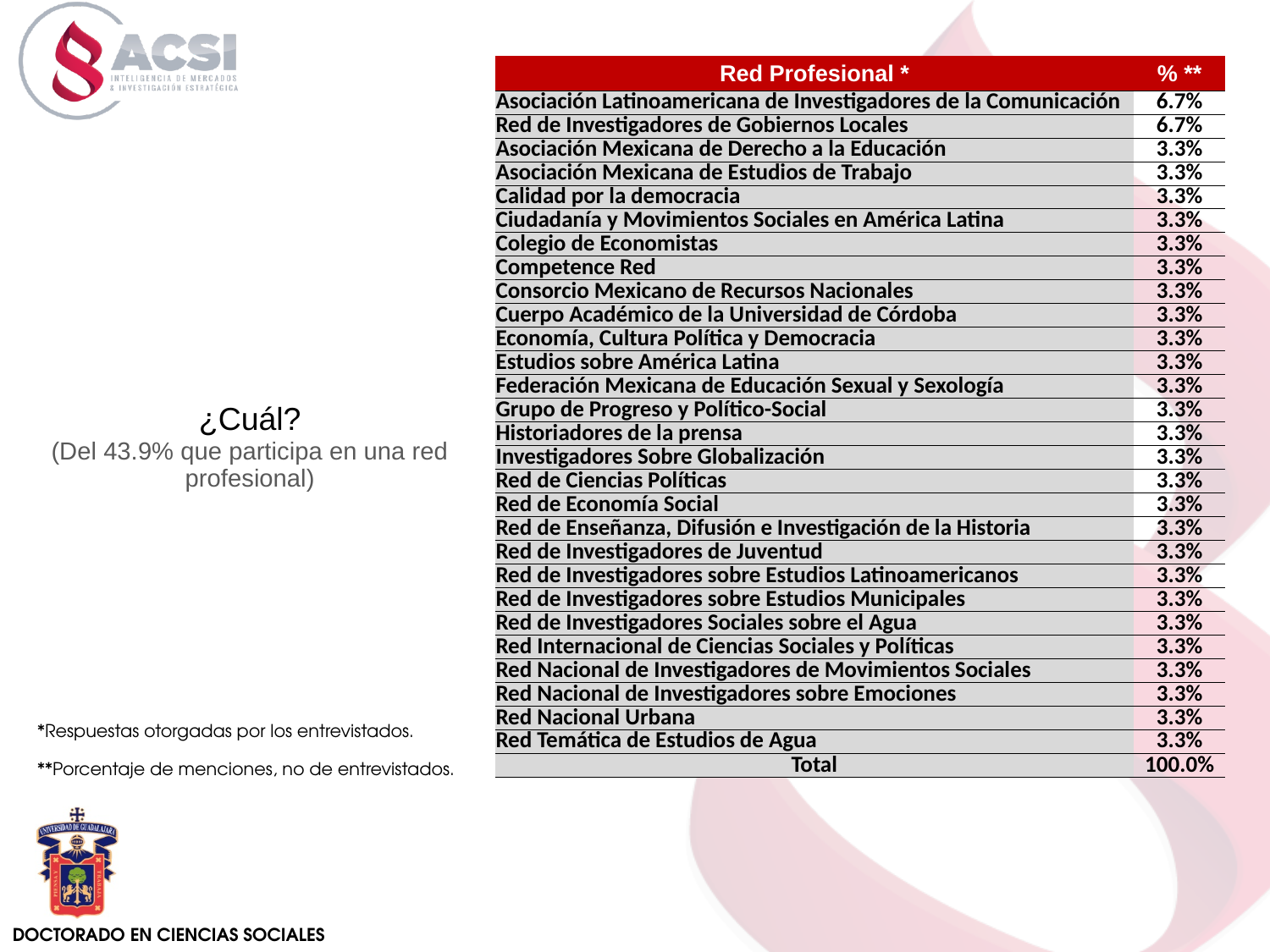

| Red Profesional \* | % \*\* |
| --- | --- |
| Asociación Latinoamericana de Investigadores de la Comunicación | 6.7% |
| Red de Investigadores de Gobiernos Locales | 6.7% |
| Asociación Mexicana de Derecho a la Educación | 3.3% |
| Asociación Mexicana de Estudios de Trabajo | 3.3% |
| Calidad por la democracia | 3.3% |
| Ciudadanía y Movimientos Sociales en América Latina | 3.3% |
| Colegio de Economistas | 3.3% |
| Competence Red | 3.3% |
| Consorcio Mexicano de Recursos Nacionales | 3.3% |
| Cuerpo Académico de la Universidad de Córdoba | 3.3% |
| Economía, Cultura Política y Democracia | 3.3% |
| Estudios sobre América Latina | 3.3% |
| Federación Mexicana de Educación Sexual y Sexología | 3.3% |
| Grupo de Progreso y Político-Social | 3.3% |
| Historiadores de la prensa | 3.3% |
| Investigadores Sobre Globalización | 3.3% |
| Red de Ciencias Políticas | 3.3% |
| Red de Economía Social | 3.3% |
| Red de Enseñanza, Difusión e Investigación de la Historia | 3.3% |
| Red de Investigadores de Juventud | 3.3% |
| Red de Investigadores sobre Estudios Latinoamericanos | 3.3% |
| Red de Investigadores sobre Estudios Municipales | 3.3% |
| Red de Investigadores Sociales sobre el Agua | 3.3% |
| Red Internacional de Ciencias Sociales y Políticas | 3.3% |
| Red Nacional de Investigadores de Movimientos Sociales | 3.3% |
| Red Nacional de Investigadores sobre Emociones | 3.3% |
| Red Nacional Urbana | 3.3% |
| Red Temática de Estudios de Agua | 3.3% |
| Total | 100.0% |
¿Cuál?
(Del 43.9% que participa en una red profesional)
*Respuestas otorgadas por los entrevistados.
**Porcentaje de menciones, no de entrevistados.